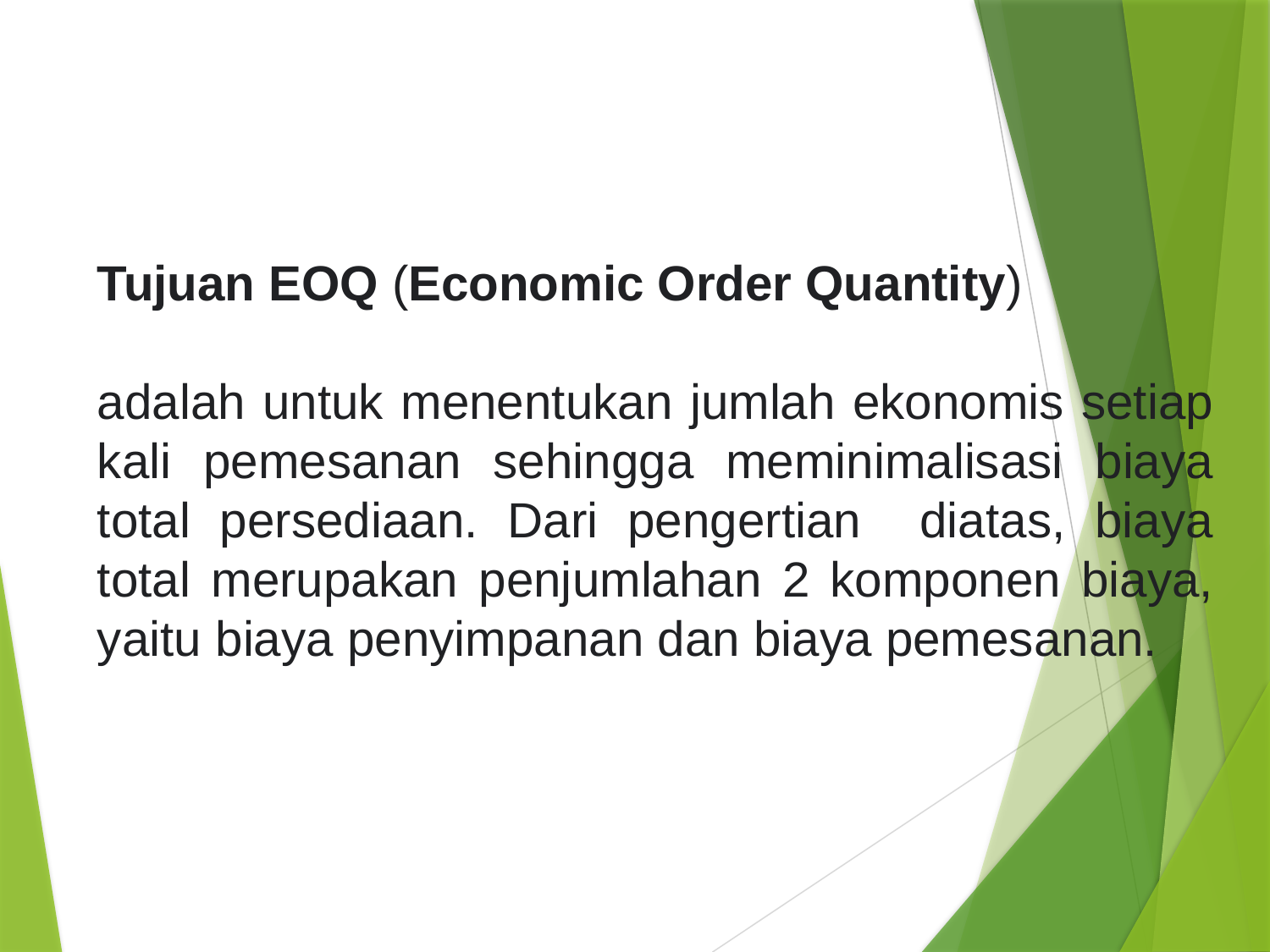

#
Tujuan EOQ (Economic Order Quantity)

adalah untuk menentukan jumlah ekonomis setiap kali pemesanan sehingga meminimalisasi biaya total persediaan. Dari pengertian  diatas, biaya total merupakan penjumlahan 2 komponen biaya, yaitu biaya penyimpanan dan biaya pemesanan.